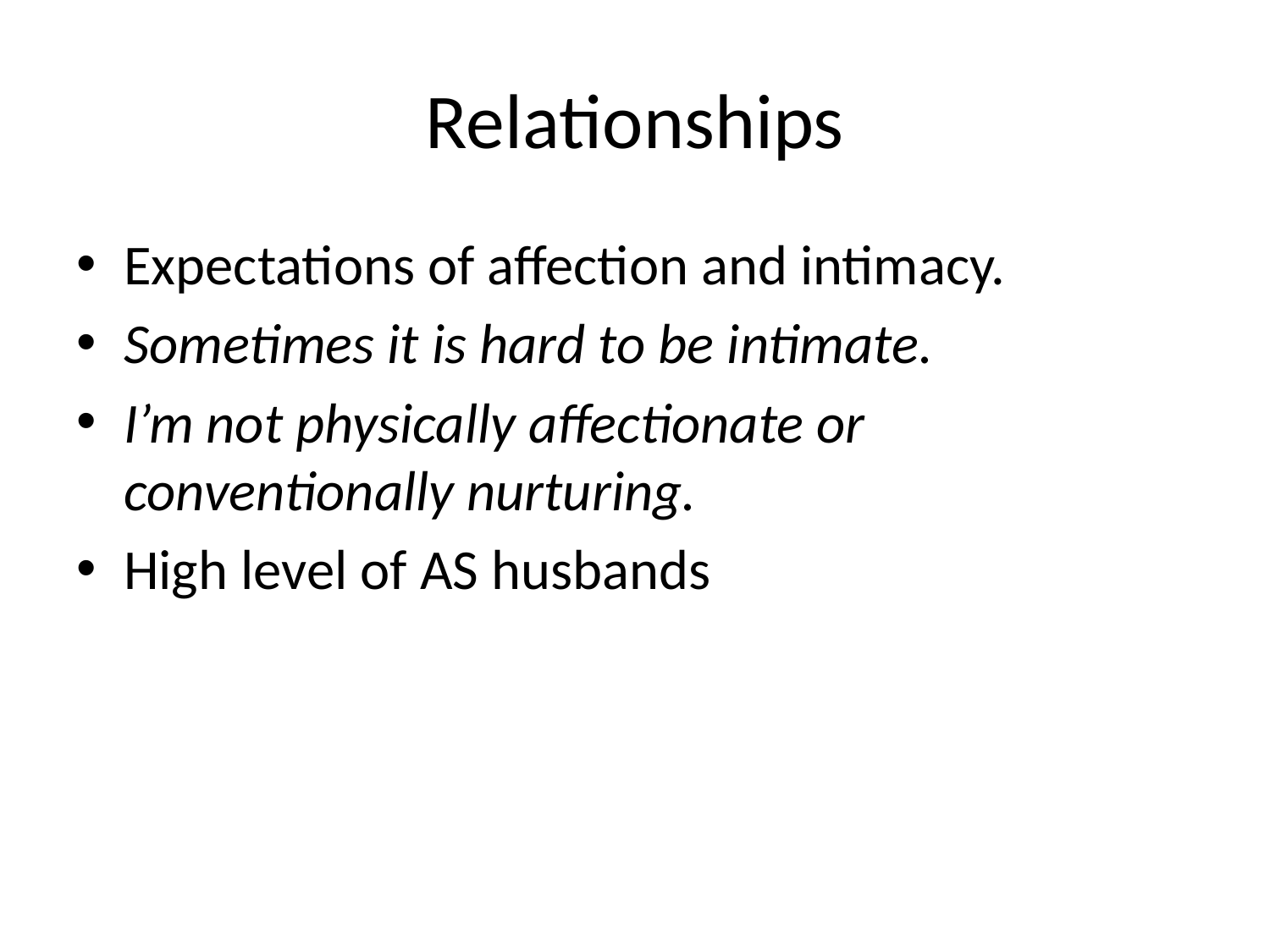

# Relationships
Expectations of affection and intimacy.
Sometimes it is hard to be intimate.
I’m not physically affectionate or conventionally nurturing.
High level of AS husbands